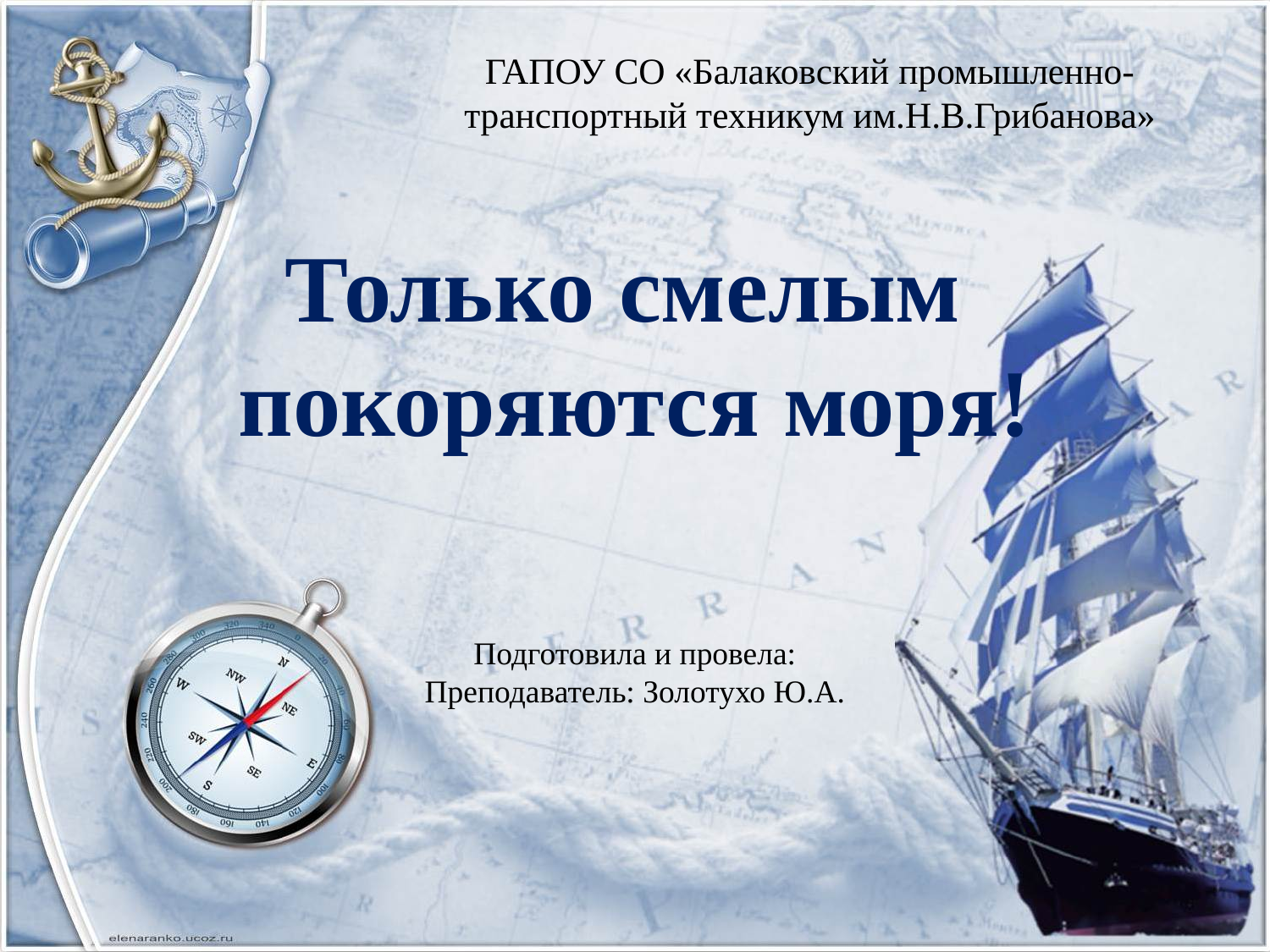

ГАПОУ СО «Балаковский промышленно-транспортный техникум им.Н.В.Грибанова»
# Только смелым покоряются моря!
Подготовила и провела:
Преподаватель: Золотухо Ю.А.